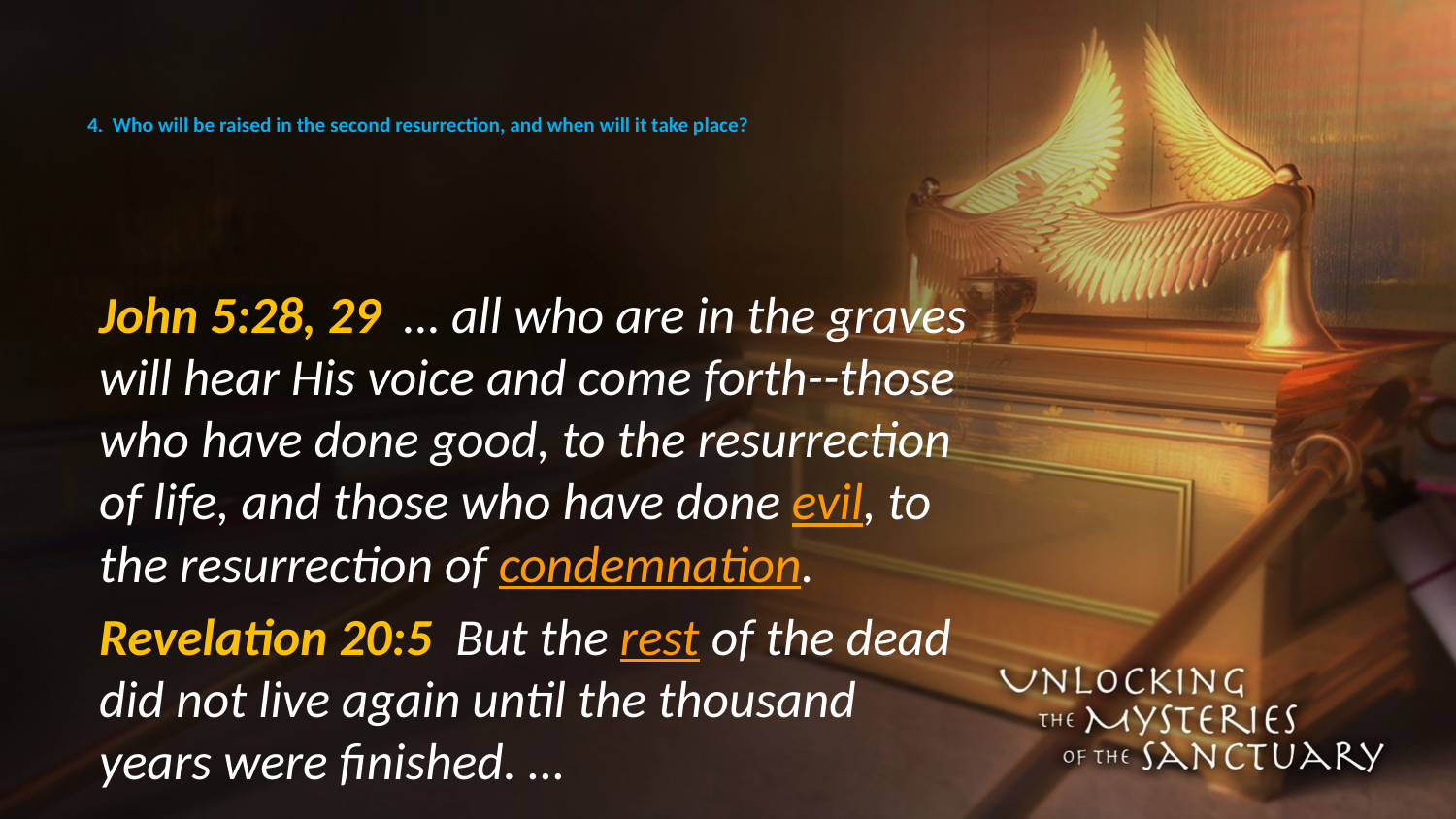

# 4.  Who will be raised in the second resurrection, and when will it take place?

John 5:28, 29  … all who are in the graves will hear His voice and come forth--those who have done good, to the resurrection of life, and those who have done evil, to the resurrection of condemnation.
Revelation 20:5  But the rest of the dead did not live again until the thousand years were finished. …